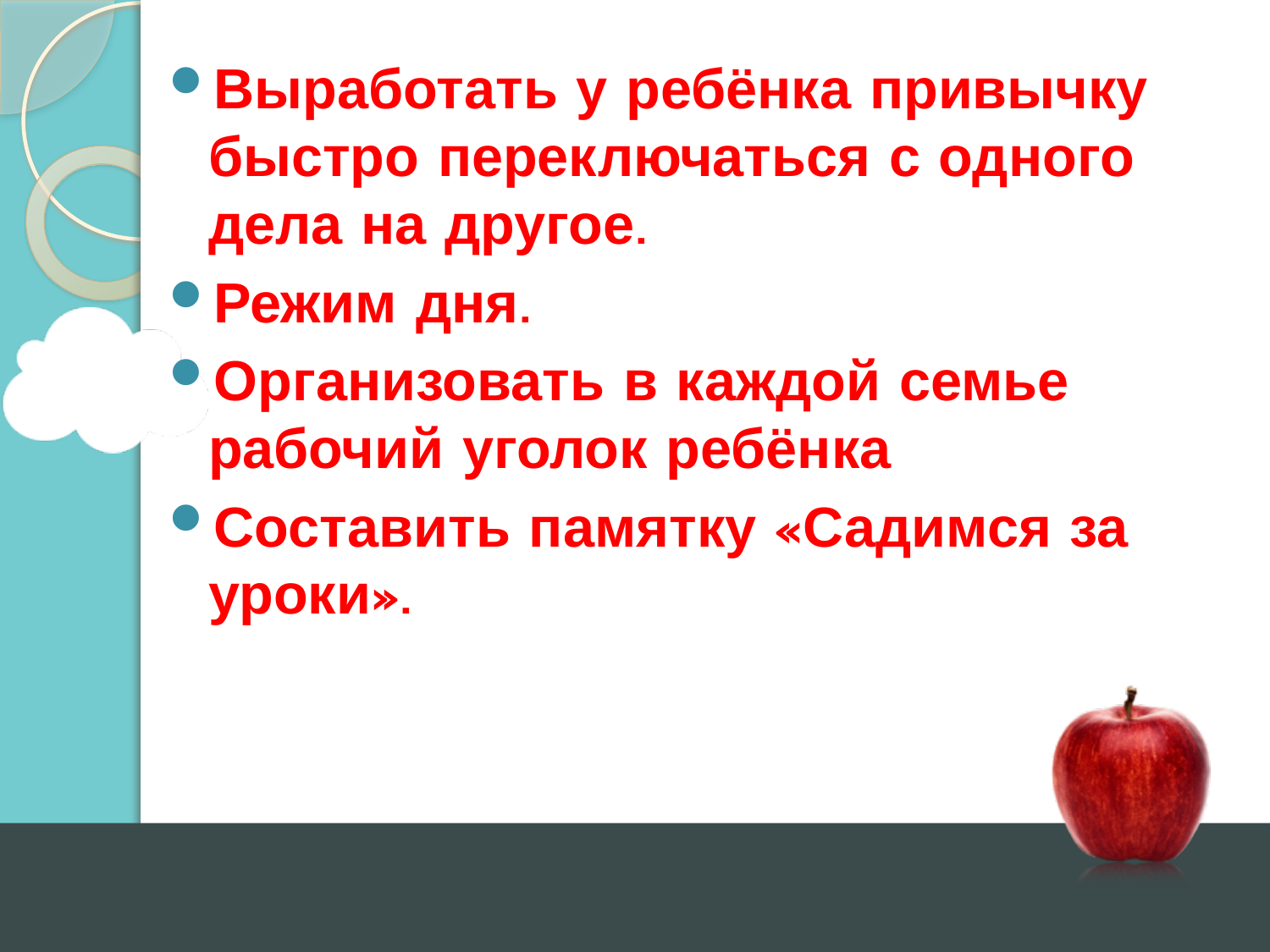

Выработать у ребёнка привычку быстро переключаться с одного дела на другое.
Режим дня.
Организовать в каждой семье рабочий уголок ребёнка
Составить памятку «Садимся за уроки».